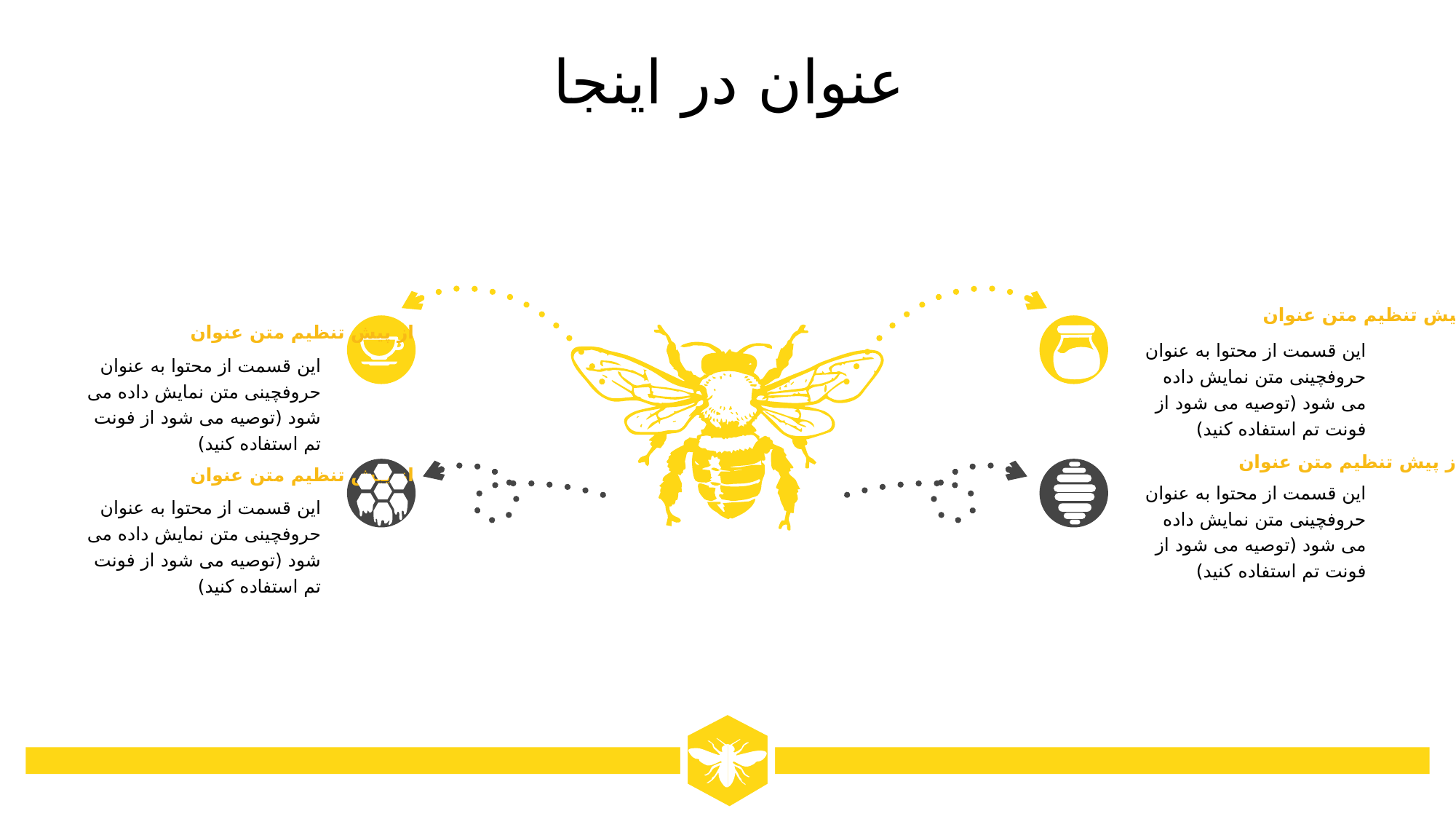

عنوان در اینجا

از پیش تنظیم متن عنوان
این قسمت از محتوا به عنوان حروفچینی متن نمایش داده می شود (توصیه می شود از فونت تم استفاده کنید)
از پیش تنظیم متن عنوان
این قسمت از محتوا به عنوان حروفچینی متن نمایش داده می شود (توصیه می شود از فونت تم استفاده کنید)

از پیش تنظیم متن عنوان
این قسمت از محتوا به عنوان حروفچینی متن نمایش داده می شود (توصیه می شود از فونت تم استفاده کنید)
از پیش تنظیم متن عنوان
این قسمت از محتوا به عنوان حروفچینی متن نمایش داده می شود (توصیه می شود از فونت تم استفاده کنید)